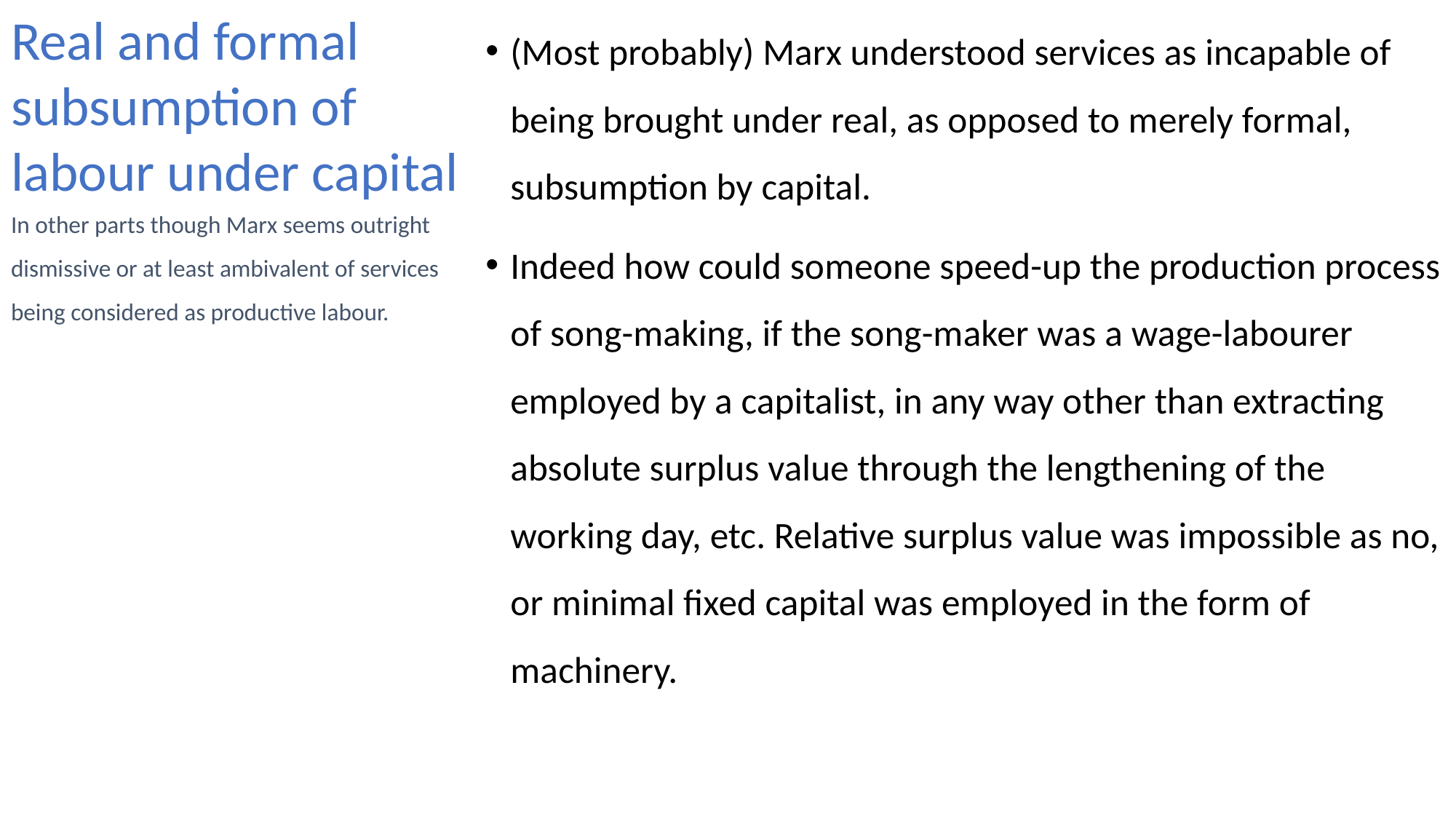

# Real and formal subsumption of labour under capital
(Most probably) Marx understood services as incapable of being brought under real, as opposed to merely formal, subsumption by capital.
Indeed how could someone speed-up the production process of song-making, if the song-maker was a wage-labourer employed by a capitalist, in any way other than extracting absolute surplus value through the lengthening of the working day, etc. Relative surplus value was impossible as no, or minimal fixed capital was employed in the form of machinery.

In other parts though Marx seems outright dismissive or at least ambivalent of services being considered as productive labour.